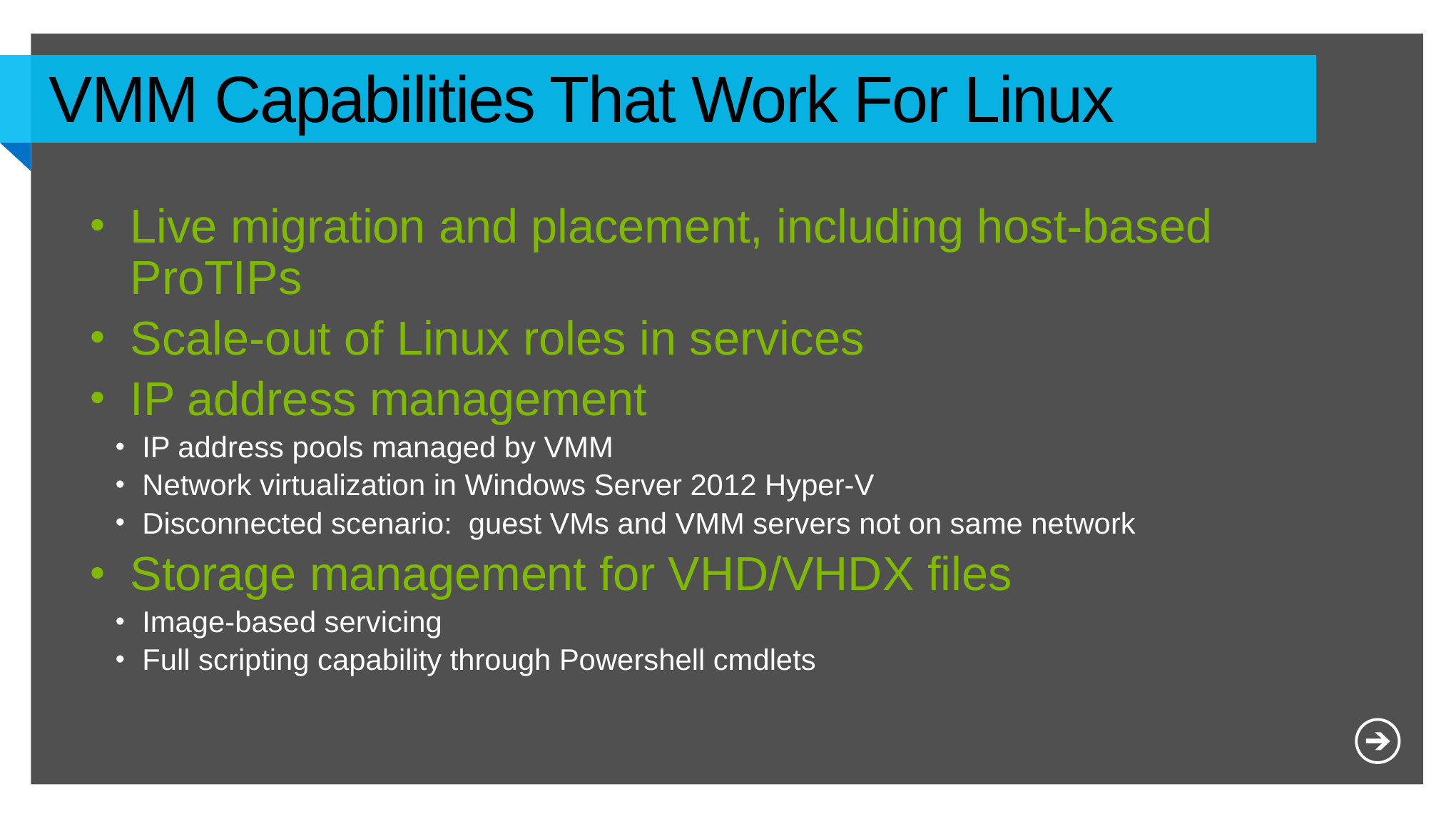

# VMM Capabilities That Work For Linux
Live migration and placement, including host-based ProTIPs
Scale-out of Linux roles in services
IP address management
IP address pools managed by VMM
Network virtualization in Windows Server 2012 Hyper-V
Disconnected scenario:  guest VMs and VMM servers not on same network
Storage management for VHD/VHDX files
Image-based servicing
Full scripting capability through Powershell cmdlets

Microsoft Confidential